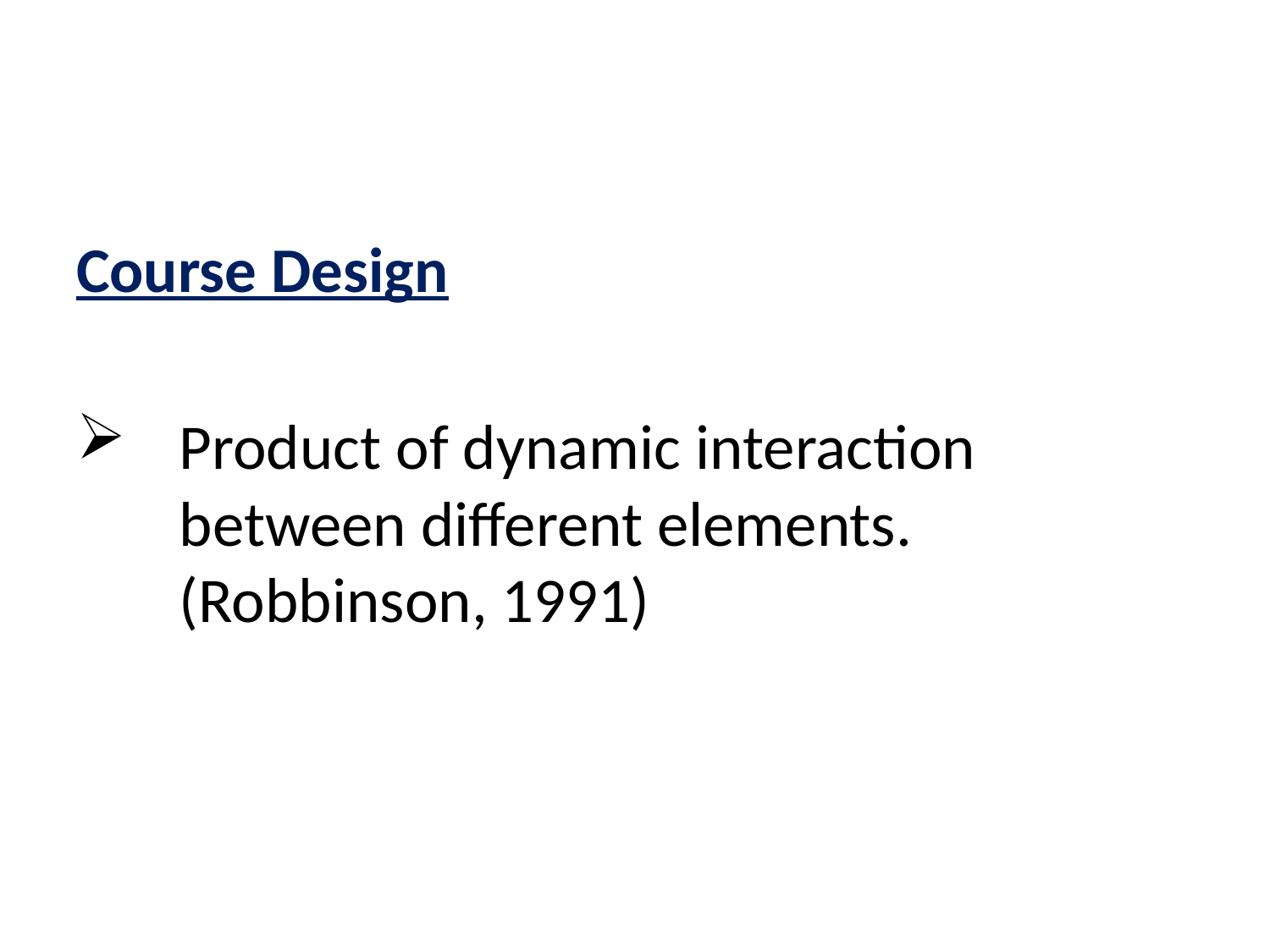

Course Design

Product of dynamic interaction between different elements. (Robbinson, 1991)